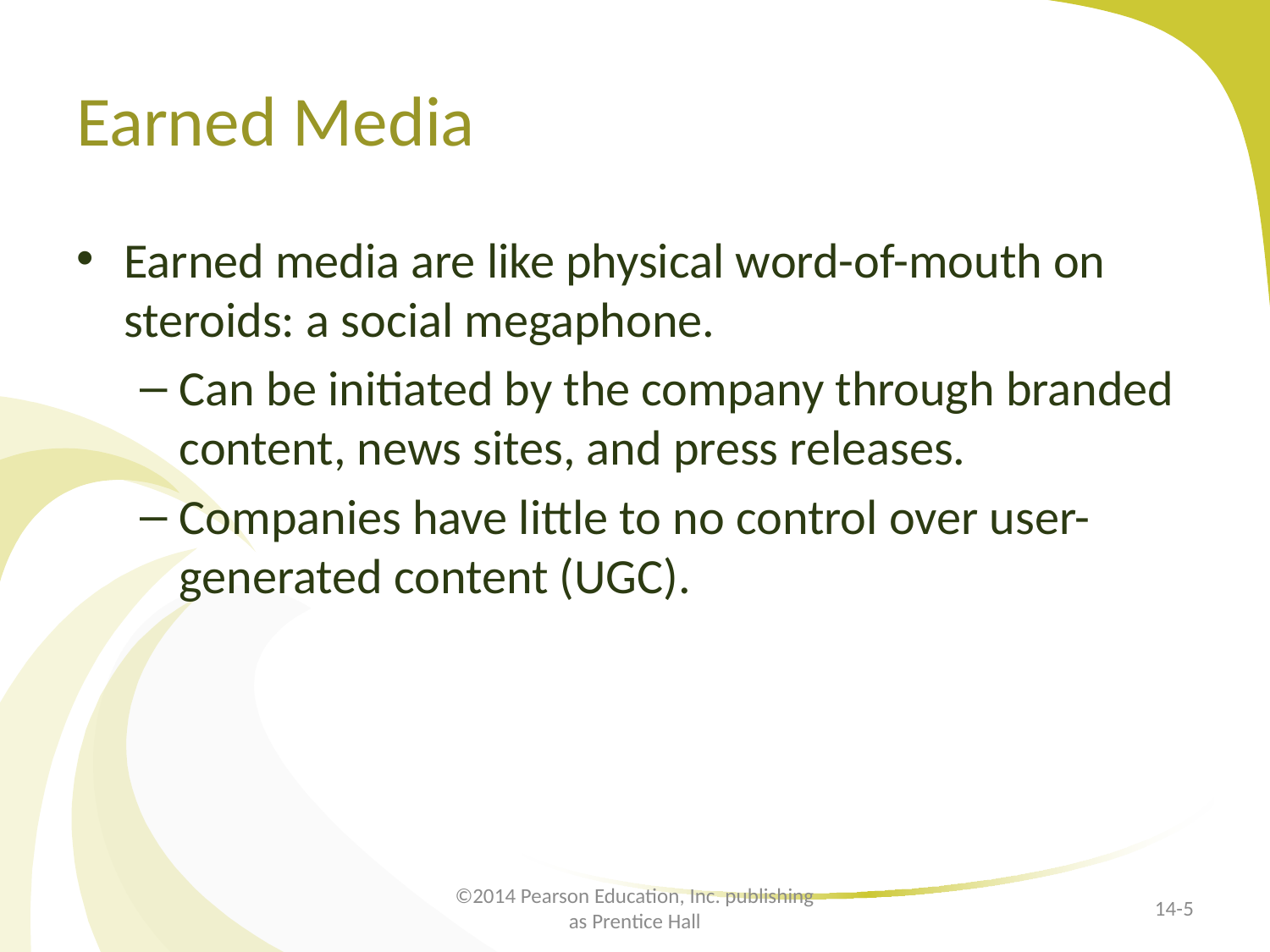

# Earned Media
Earned media are like physical word-of-mouth on steroids: a social megaphone.
Can be initiated by the company through branded content, news sites, and press releases.
Companies have little to no control over user-generated content (UGC).

©2014 Pearson Education, Inc. publishing as Prentice Hall
14-5